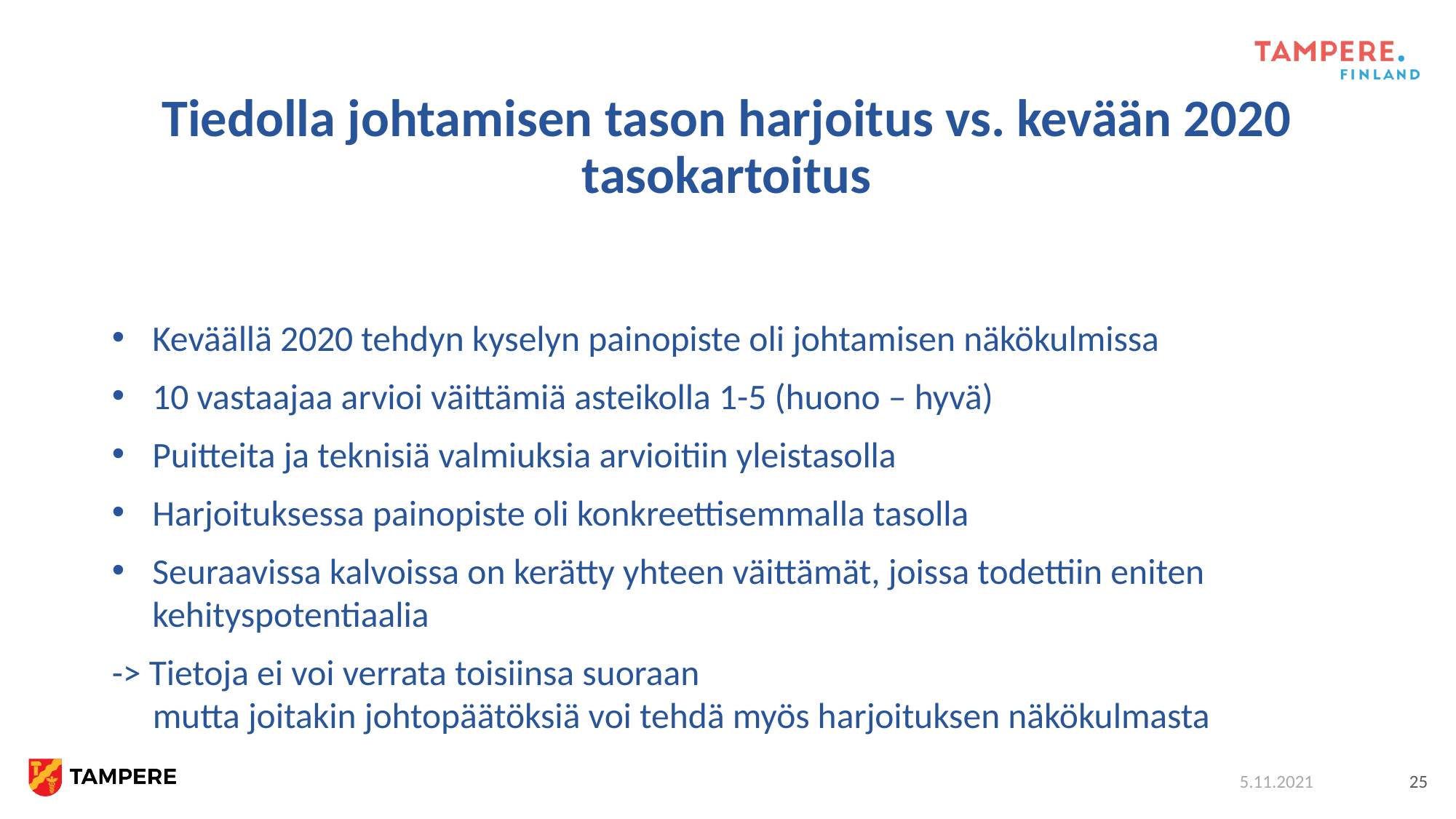

# Tiedolla johtamisen tason harjoitus vs. kevään 2020 tasokartoitus
Keväällä 2020 tehdyn kyselyn painopiste oli johtamisen näkökulmissa
10 vastaajaa arvioi väittämiä asteikolla 1-5 (huono – hyvä)
Puitteita ja teknisiä valmiuksia arvioitiin yleistasolla
Harjoituksessa painopiste oli konkreettisemmalla tasolla
Seuraavissa kalvoissa on kerätty yhteen väittämät, joissa todettiin eniten kehityspotentiaalia
-> Tietoja ei voi verrata toisiinsa suoraan
     mutta joitakin johtopäätöksiä voi tehdä myös harjoituksen näkökulmasta
5.11.2021
25